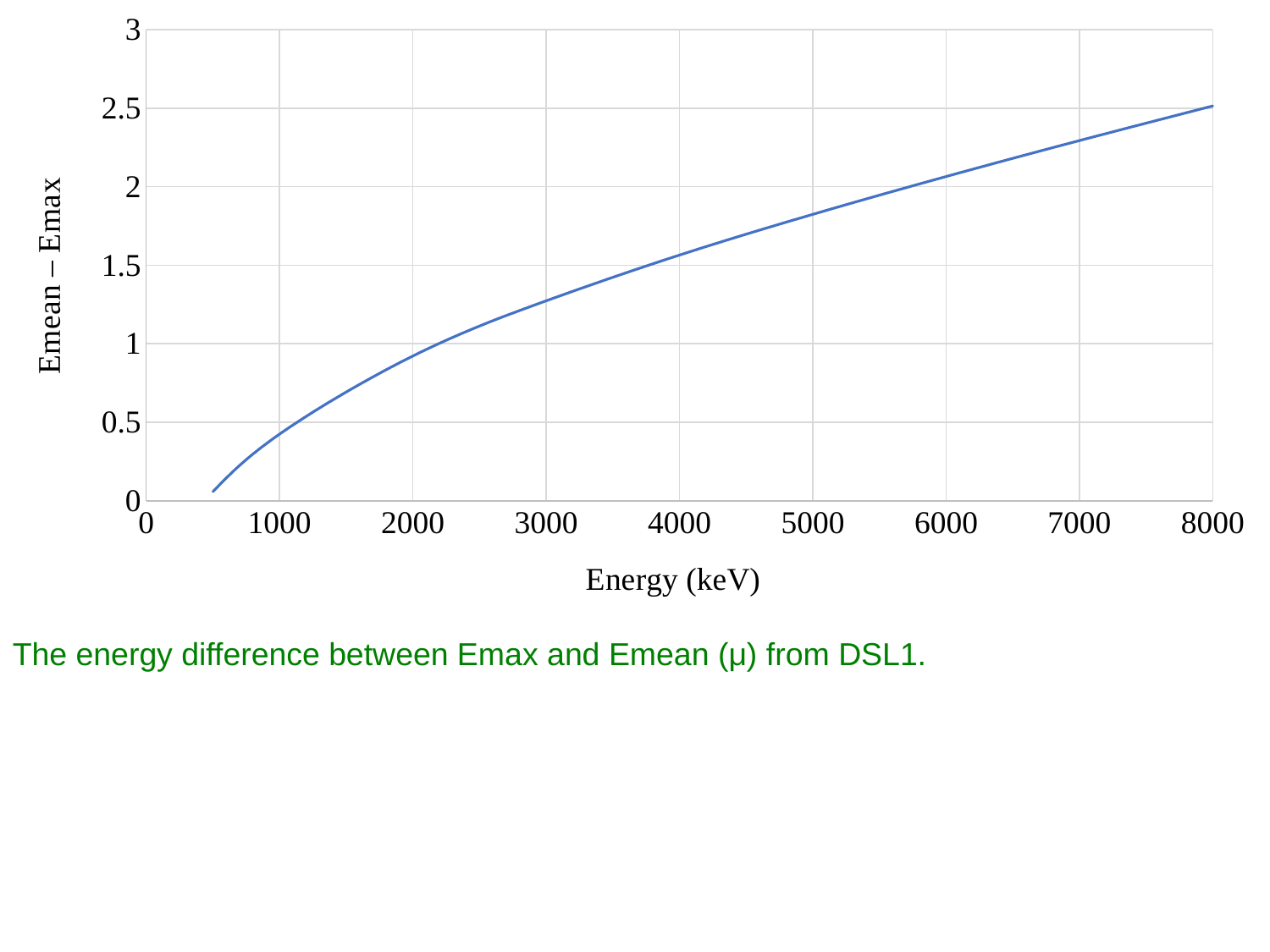

### Chart

| Category |  |
|---|---|
The energy difference between Emax and Emean (μ) from DSL1.